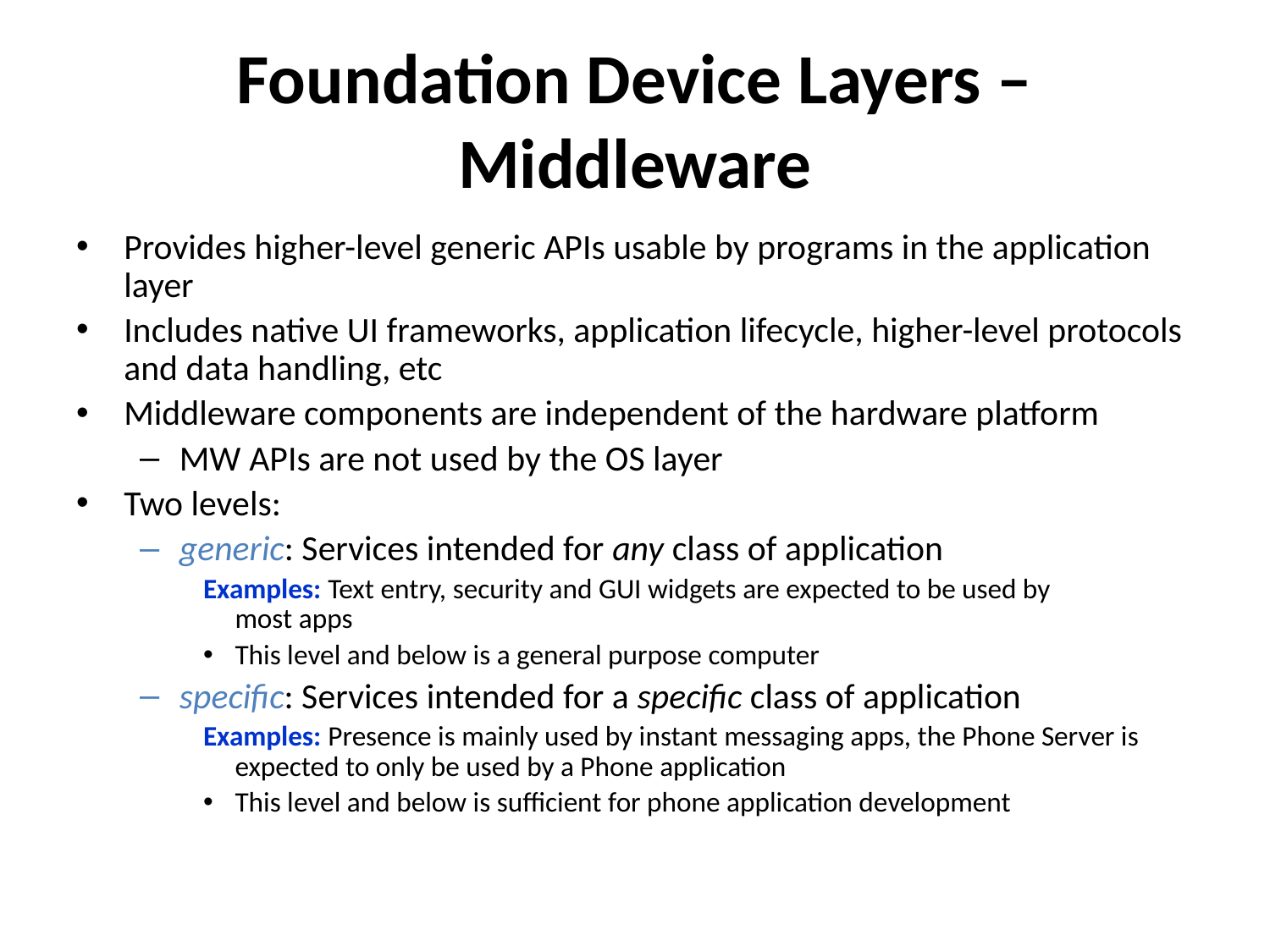

# Foundation Device Layers – Middleware
Provides higher-level generic APIs usable by programs in the application layer
Includes native UI frameworks, application lifecycle, higher-level protocols and data handling, etc
Middleware components are independent of the hardware platform
MW APIs are not used by the OS layer
Two levels:
generic: Services intended for any class of application
Examples: Text entry, security and GUI widgets are expected to be used by
most apps
This level and below is a general purpose computer
specific: Services intended for a specific class of application
Examples: Presence is mainly used by instant messaging apps, the Phone Server is expected to only be used by a Phone application
This level and below is sufficient for phone application development